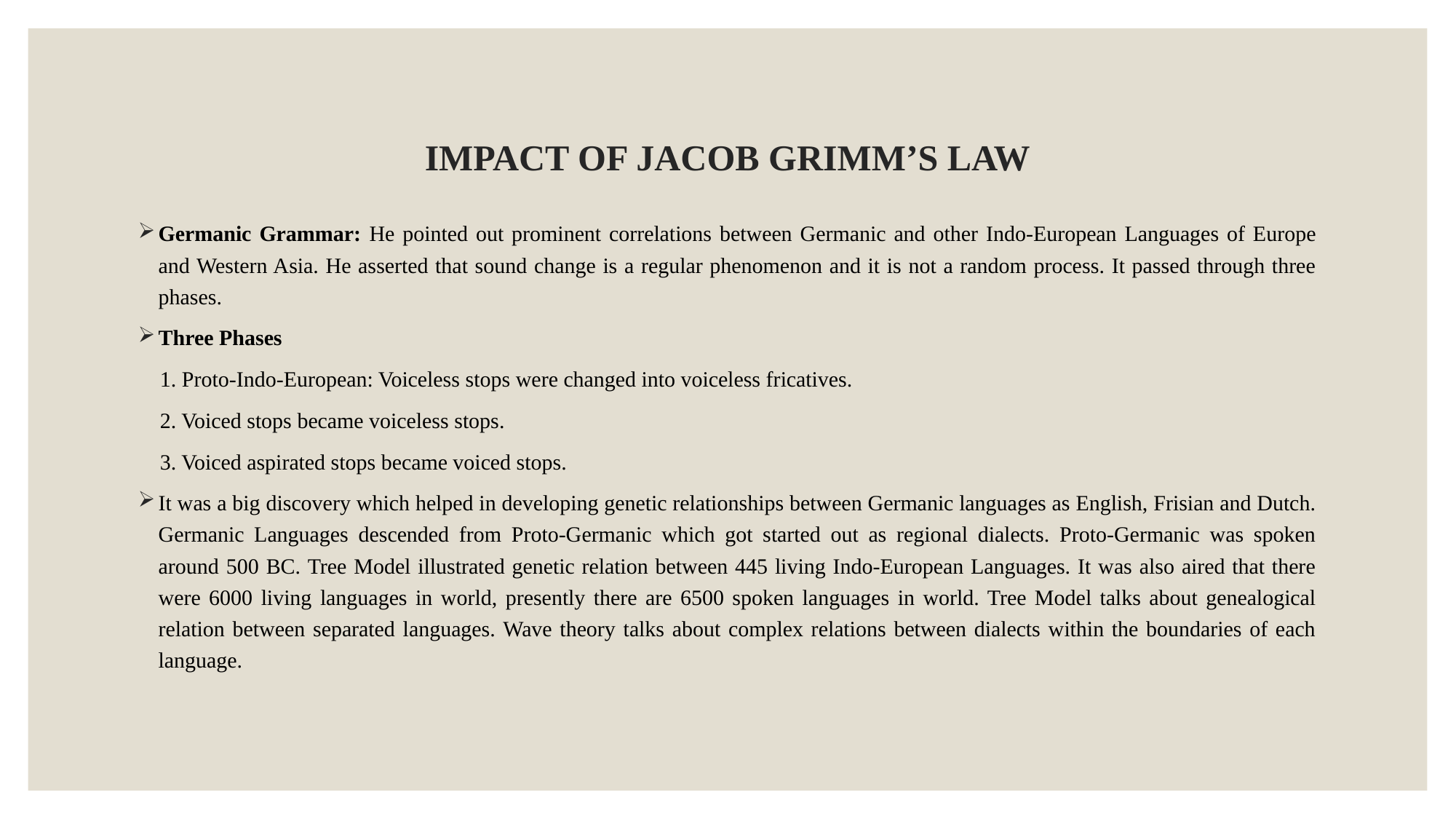

# IMPACT OF JACOB GRIMM’S LAW
Germanic Grammar: He pointed out prominent correlations between Germanic and other Indo-European Languages of Europe and Western Asia. He asserted that sound change is a regular phenomenon and it is not a random process. It passed through three phases.
Three Phases
    1. Proto-Indo-European: Voiceless stops were changed into voiceless fricatives.
    2. Voiced stops became voiceless stops.
    3. Voiced aspirated stops became voiced stops.
It was a big discovery which helped in developing genetic relationships between Germanic languages as English, Frisian and Dutch. Germanic Languages descended from Proto-Germanic which got started out as regional dialects. Proto-Germanic was spoken around 500 BC. Tree Model illustrated genetic relation between 445 living Indo-European Languages. It was also aired that there were 6000 living languages in world, presently there are 6500 spoken languages in world. Tree Model talks about genealogical relation between separated languages. Wave theory talks about complex relations between dialects within the boundaries of each language.